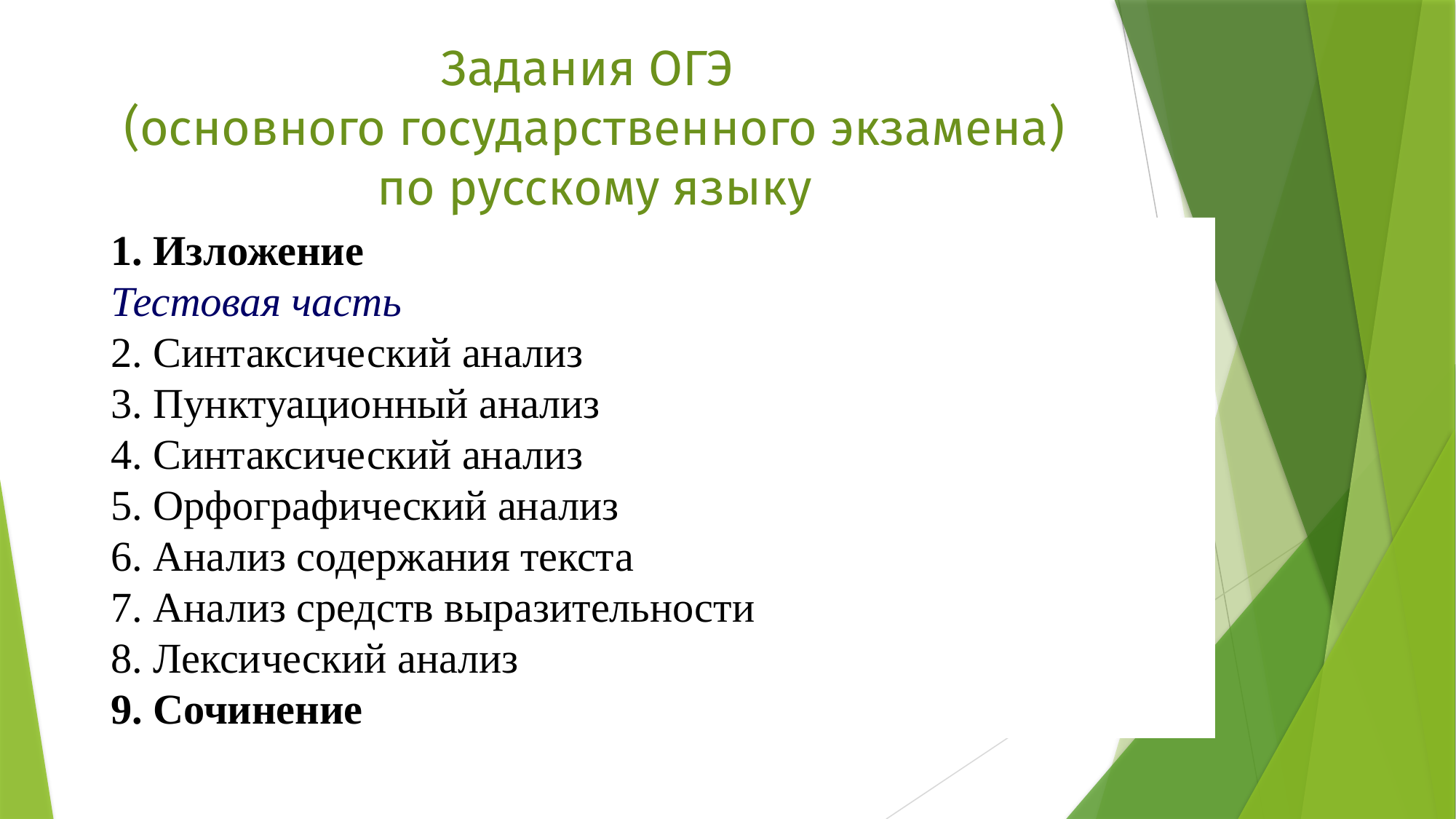

# Задания ОГЭ (основного государственного экзамена) по русскому языку
1. Изложение
Тестовая часть
2. Син­так­си­че­ский ана­лиз
3. Пунктуационный анализ
4. Син­так­си­че­ский ана­лиз
5. Орфографический анализ
6. Анализ содержания текста
7. Анализ средств выразительности
8. Лексический анализ
9. Сочинение